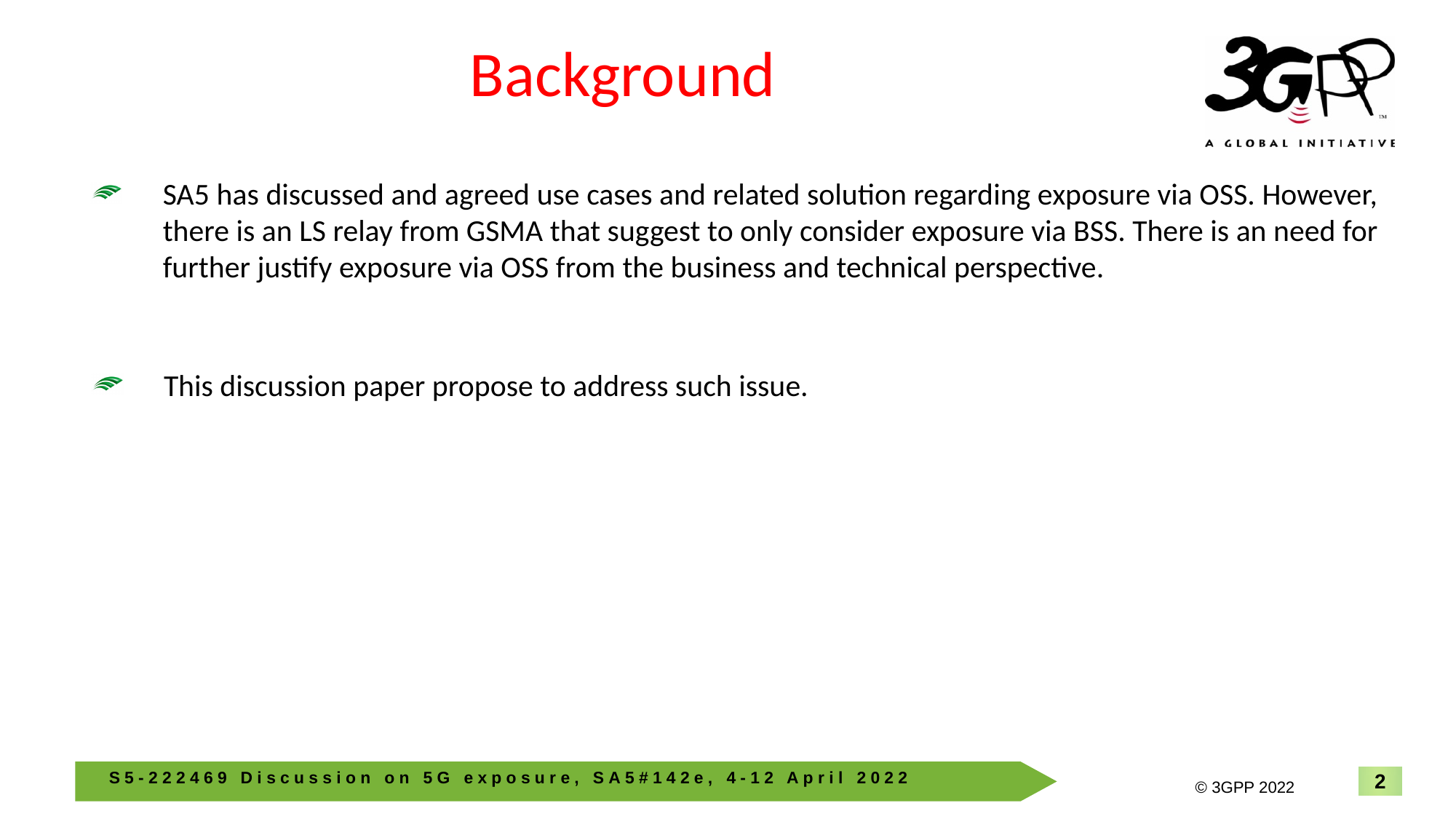

# Background
SA5 has discussed and agreed use cases and related solution regarding exposure via OSS. However, there is an LS relay from GSMA that suggest to only consider exposure via BSS. There is an need for further justify exposure via OSS from the business and technical perspective.
This discussion paper propose to address such issue.